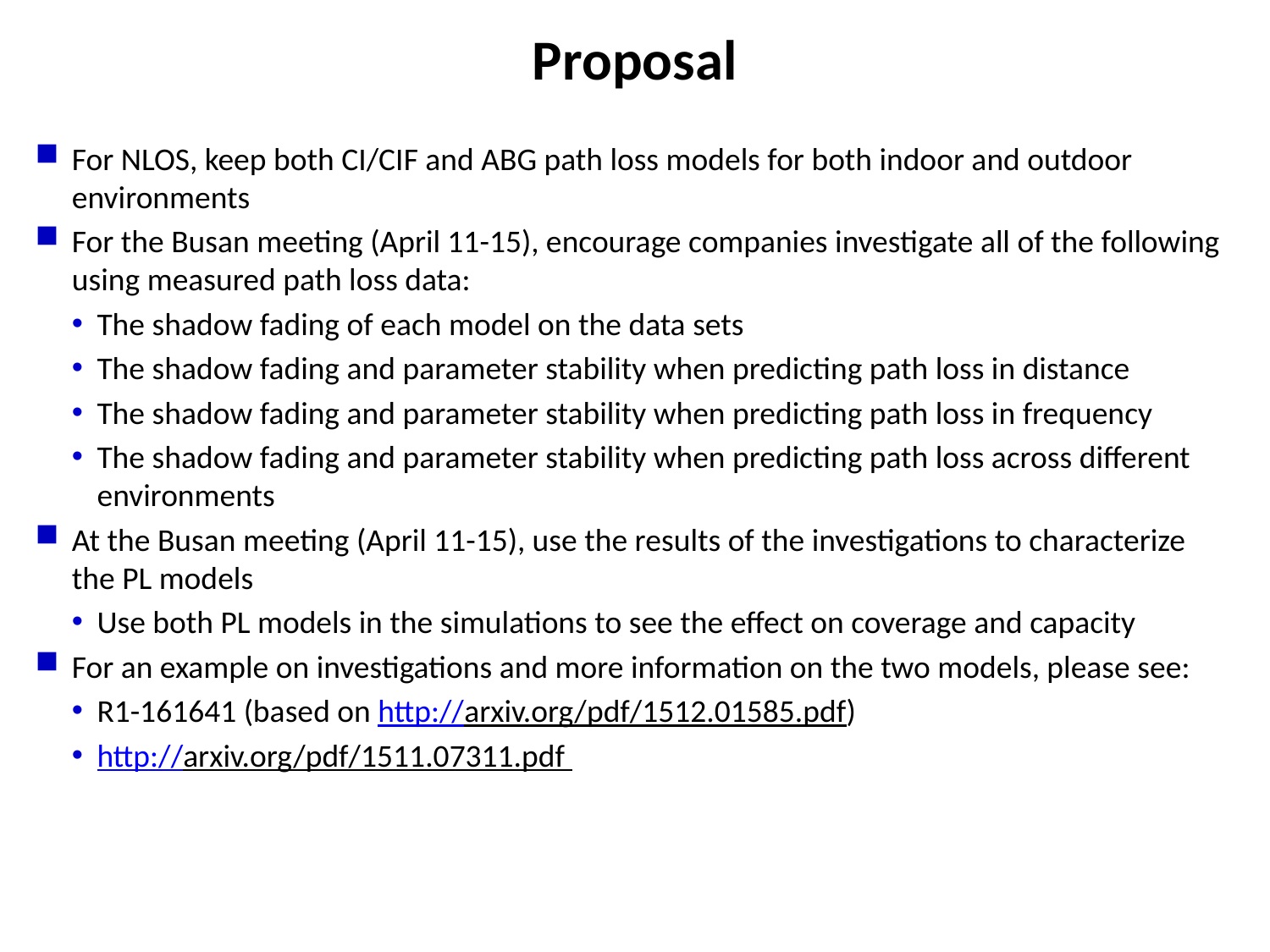

# Proposal
For NLOS, keep both CI/CIF and ABG path loss models for both indoor and outdoor environments
For the Busan meeting (April 11-15), encourage companies investigate all of the following using measured path loss data:
The shadow fading of each model on the data sets
The shadow fading and parameter stability when predicting path loss in distance
The shadow fading and parameter stability when predicting path loss in frequency
The shadow fading and parameter stability when predicting path loss across different environments
At the Busan meeting (April 11-15), use the results of the investigations to characterize the PL models
Use both PL models in the simulations to see the effect on coverage and capacity
For an example on investigations and more information on the two models, please see:
R1-161641 (based on http://arxiv.org/pdf/1512.01585.pdf)
http://arxiv.org/pdf/1511.07311.pdf